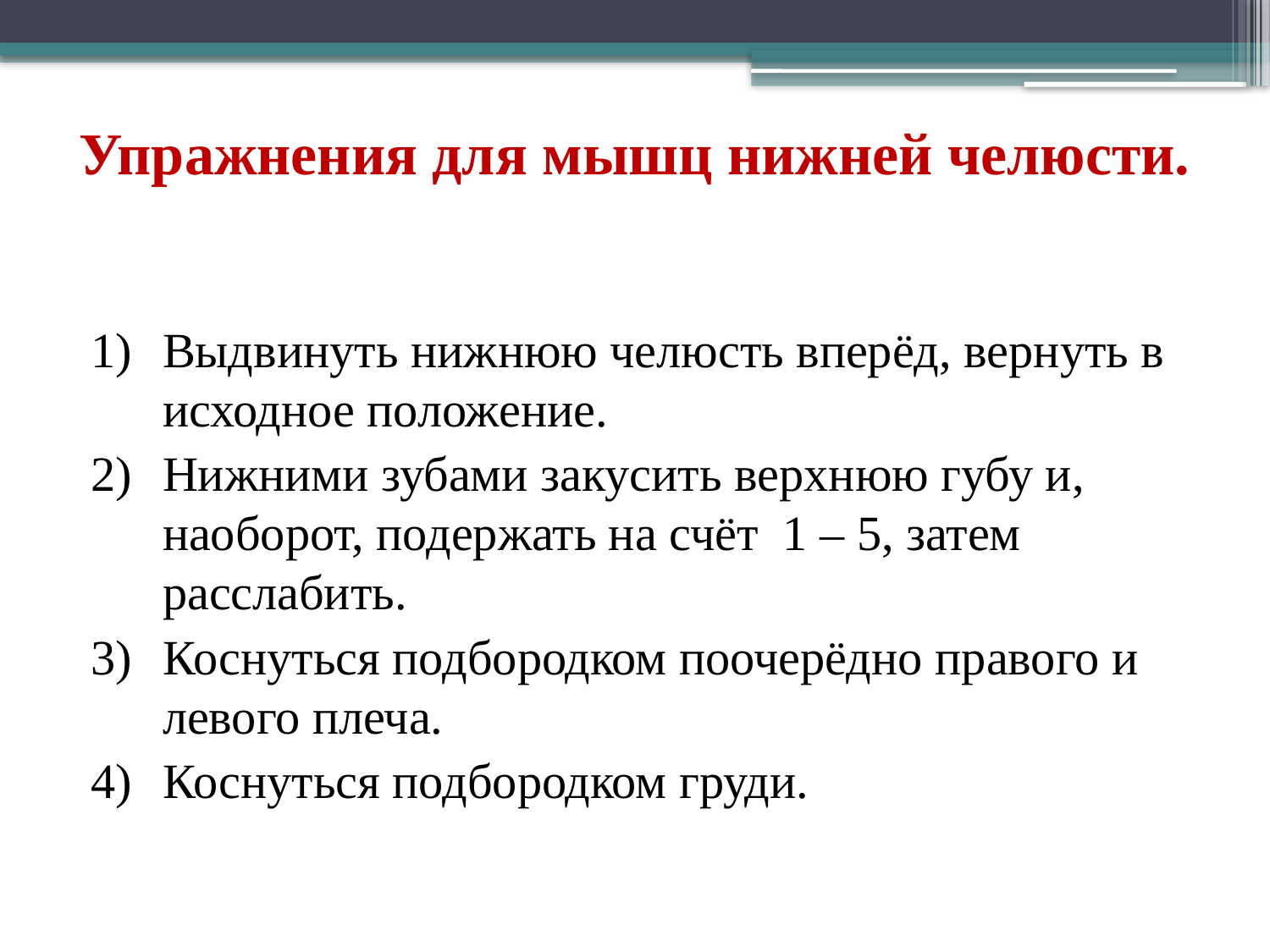

# Упражнения для мышц нижней челюсти.
Выдвинуть нижнюю челюсть вперёд, вернуть в исходное положение.
Нижними зубами закусить верхнюю губу и, наоборот, подержать на счёт  1 – 5, затем расслабить.
Коснуться подбородком поочерёдно правого и левого плеча.
Коснуться подбородком груди.